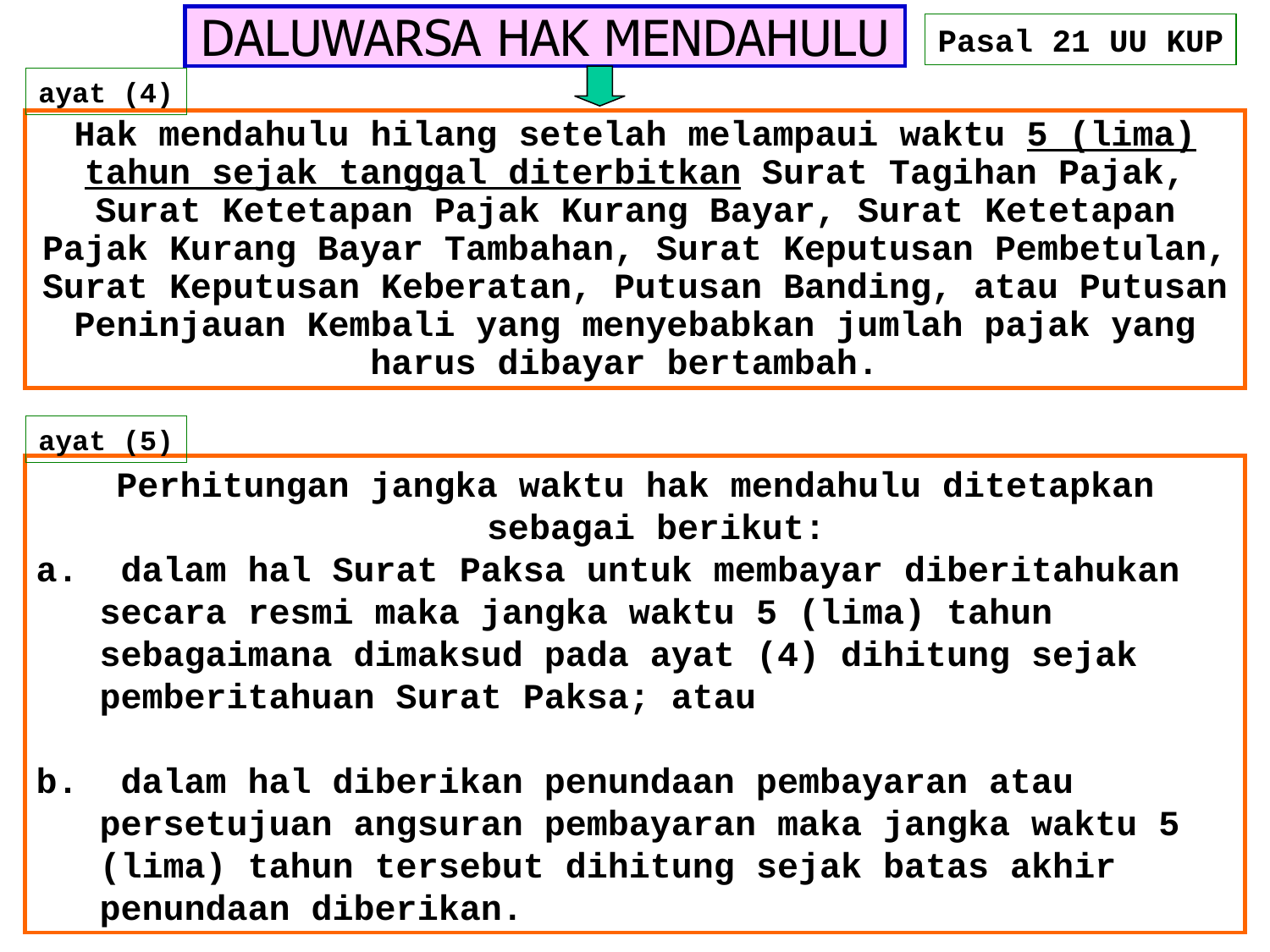

# DALUWARSA HAK MENDAHULU
Pasal 21 UU KUP

ayat (4)
Hak mendahulu hilang setelah melampaui waktu 5 (lima) tahun sejak tanggal diterbitkan Surat Tagihan Pajak, Surat Ketetapan Pajak Kurang Bayar, Surat Ketetapan Pajak Kurang Bayar Tambahan, Surat Keputusan Pembetulan, Surat Keputusan Keberatan, Putusan Banding, atau Putusan Peninjauan Kembali yang menyebabkan jumlah pajak yang harus dibayar bertambah.
ayat (5)
Perhitungan jangka waktu hak mendahulu ditetapkan sebagai berikut:
 dalam hal Surat Paksa untuk membayar diberitahukan secara resmi maka jangka waktu 5 (lima) tahun sebagaimana dimaksud pada ayat (4) dihitung sejak pemberitahuan Surat Paksa; atau

 dalam hal diberikan penundaan pembayaran atau persetujuan angsuran pembayaran maka jangka waktu 5 (lima) tahun tersebut dihitung sejak batas akhir penundaan diberikan.